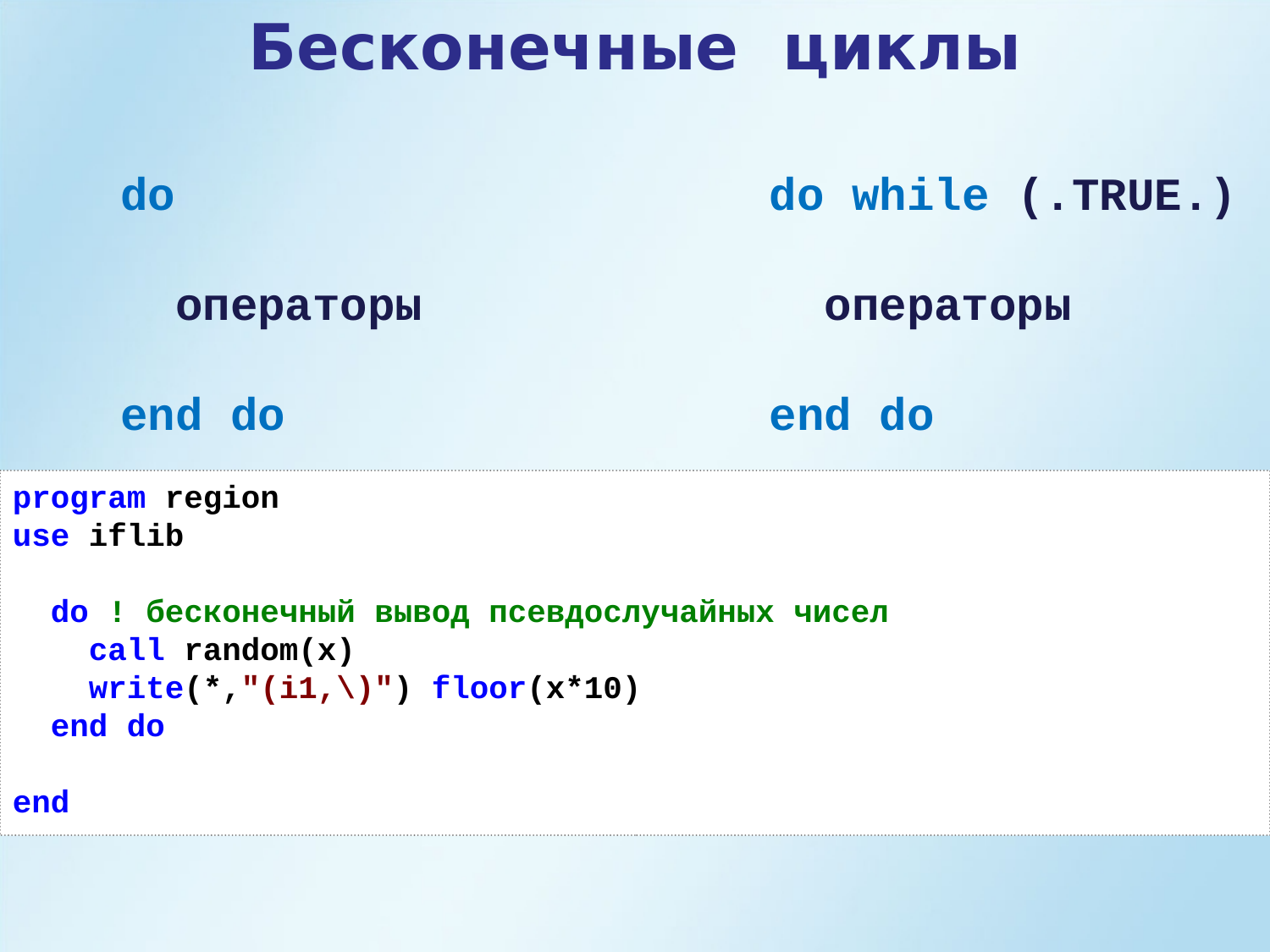

Бесконечные  циклы
do

  операторы

end do
do while (.TRUE.)

  операторы

end do
program region
use iflib

  do ! бесконечный вывод псевдослучайных чисел
    call random(x)
    write(*,"(i1,\)") floor(x*10)
  end do

end